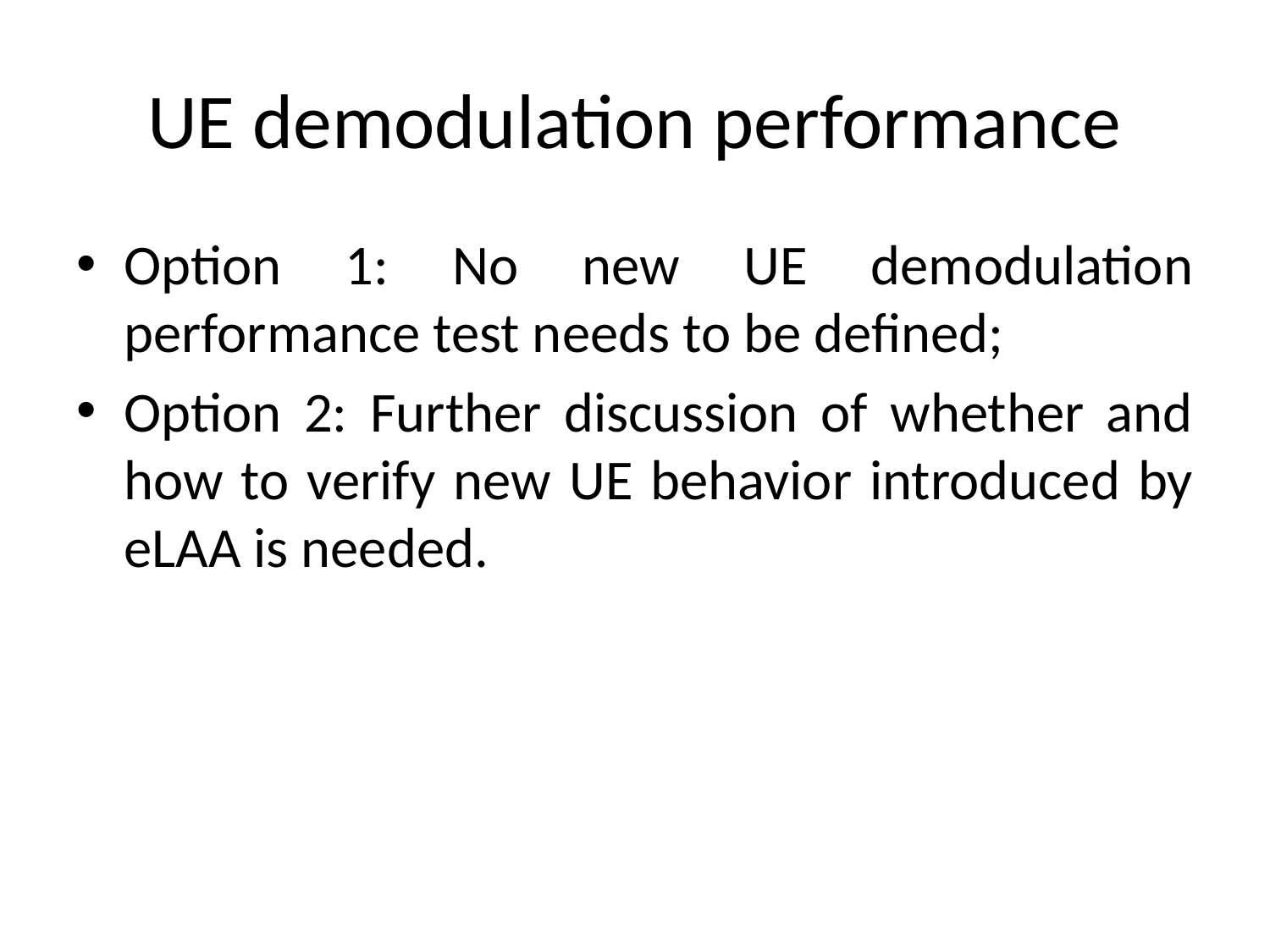

# UE demodulation performance
Option 1: No new UE demodulation performance test needs to be defined;
Option 2: Further discussion of whether and how to verify new UE behavior introduced by eLAA is needed.